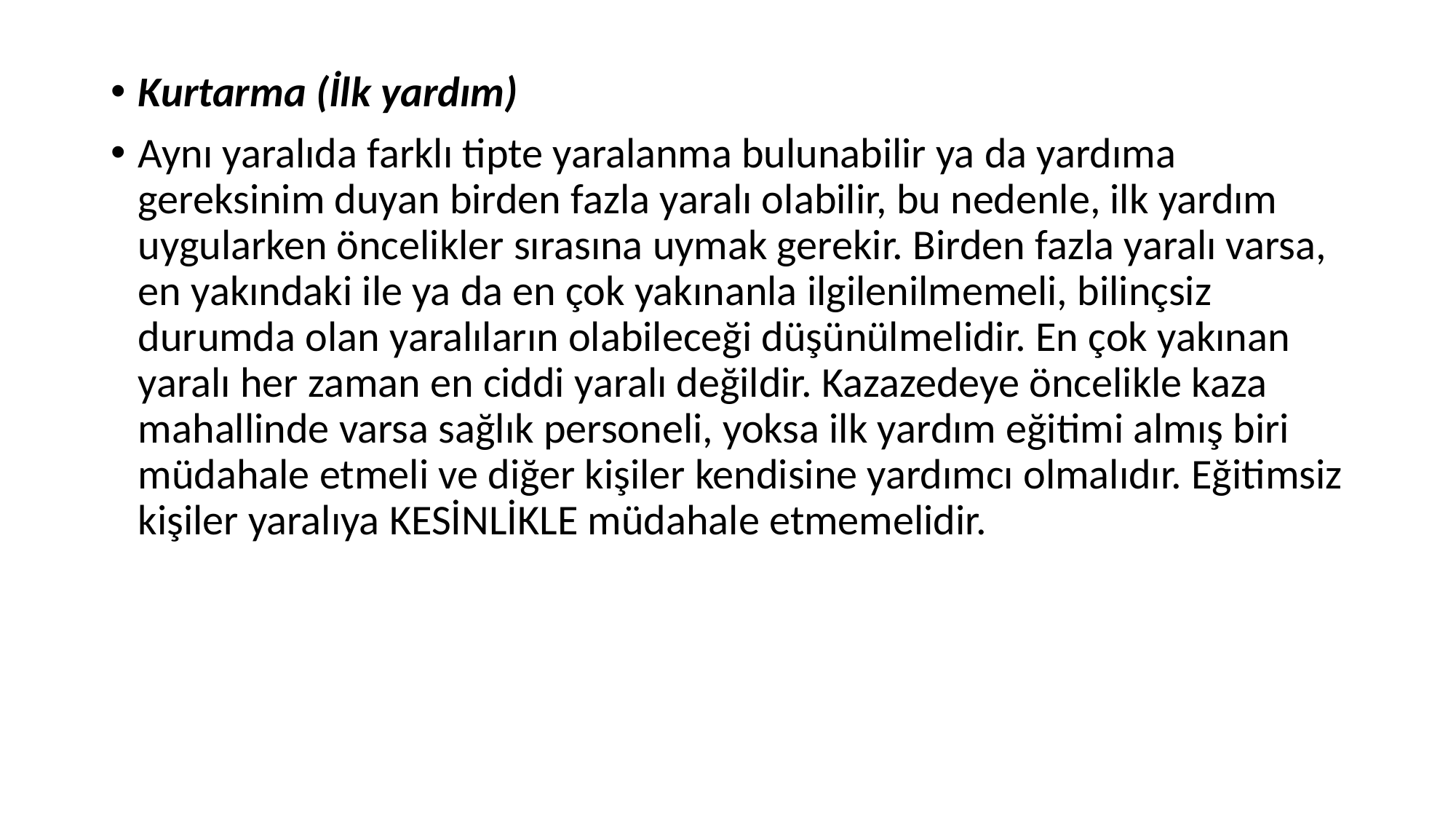

Kurtarma (İlk yardım)
Aynı yaralıda farklı tipte yaralanma bulunabilir ya da yardıma gereksinim duyan birden fazla yaralı olabilir, bu nedenle, ilk yardım uygularken öncelikler sırasına uymak gerekir. Birden fazla yaralı varsa, en yakındaki ile ya da en çok yakınanla ilgilenilmemeli, bilinçsiz durumda olan yaralıların olabileceği düşünülmelidir. En çok yakınan yaralı her zaman en ciddi yaralı değildir. Kazazedeye öncelikle kaza mahallinde varsa sağlık personeli, yoksa ilk yardım eğitimi almış biri müdahale etmeli ve diğer kişiler kendisine yardımcı olmalıdır. Eğitimsiz kişiler yaralıya KESİNLİKLE müdahale etmemelidir.